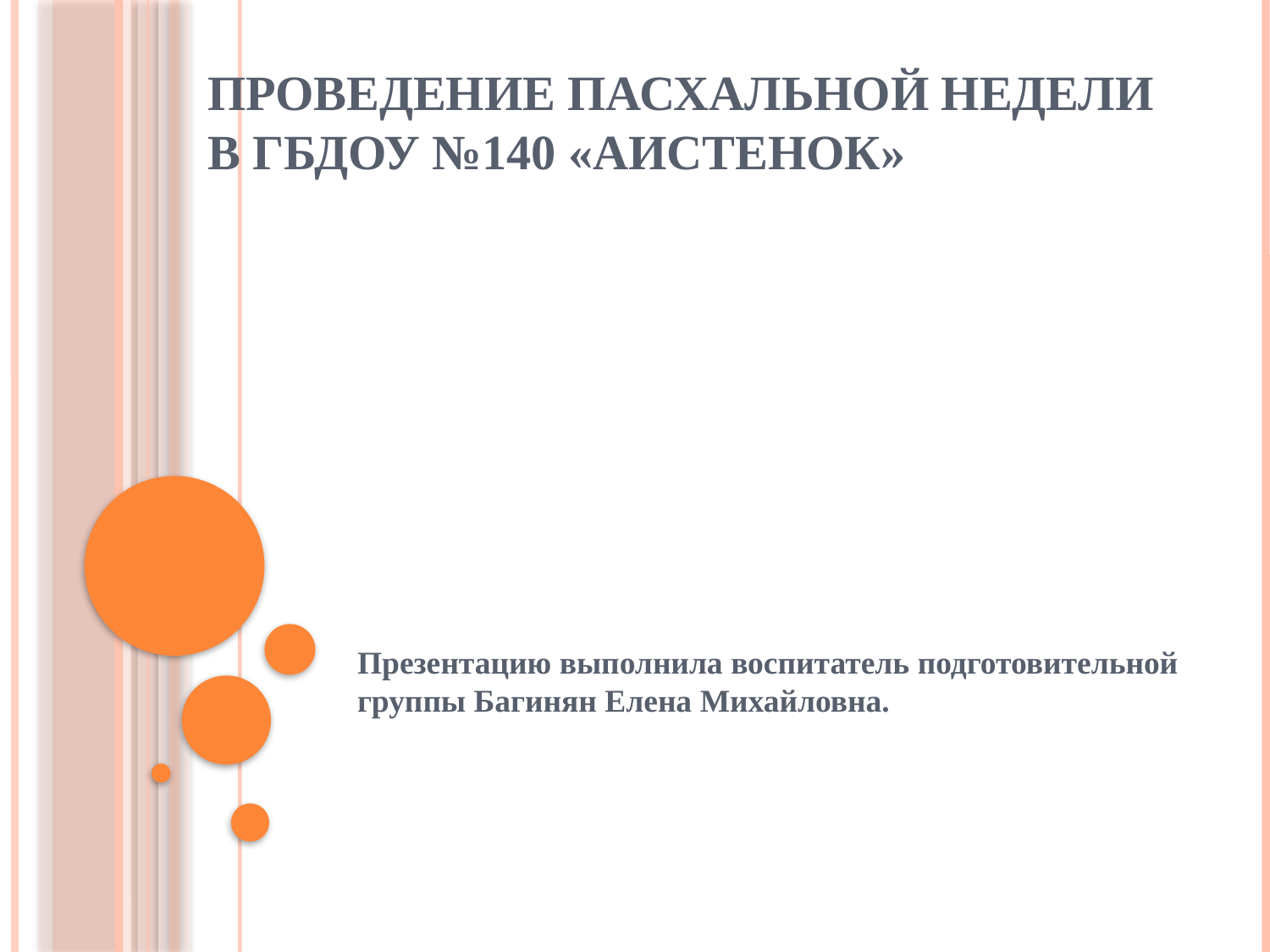

# Проведение Пасхальной недели в ГБДОУ №140 «Аистенок»
Презентацию выполнила воспитатель подготовительной группы Багинян Елена Михайловна.